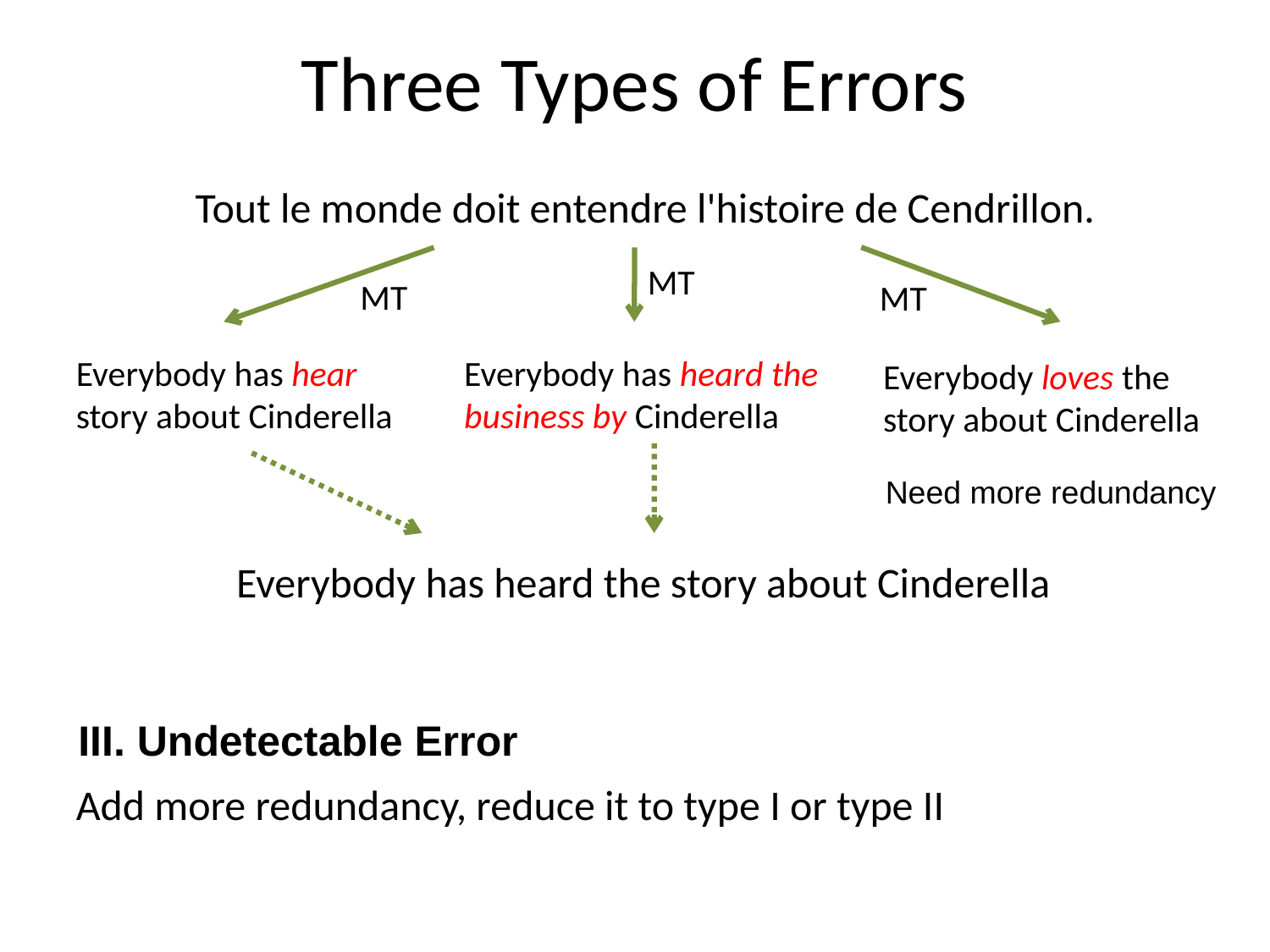

Three Types of Errors
Tout le monde doit entendre l'histoire de Cendrillon.
MT
MT
MT
Everybody has hear story about Cinderella
Everybody has heard the business by Cinderella
Everybody loves the story about Cinderella
Need more redundancy
Everybody has heard the story about Cinderella
III. Undetectable Error
Add more redundancy, reduce it to type I or type II